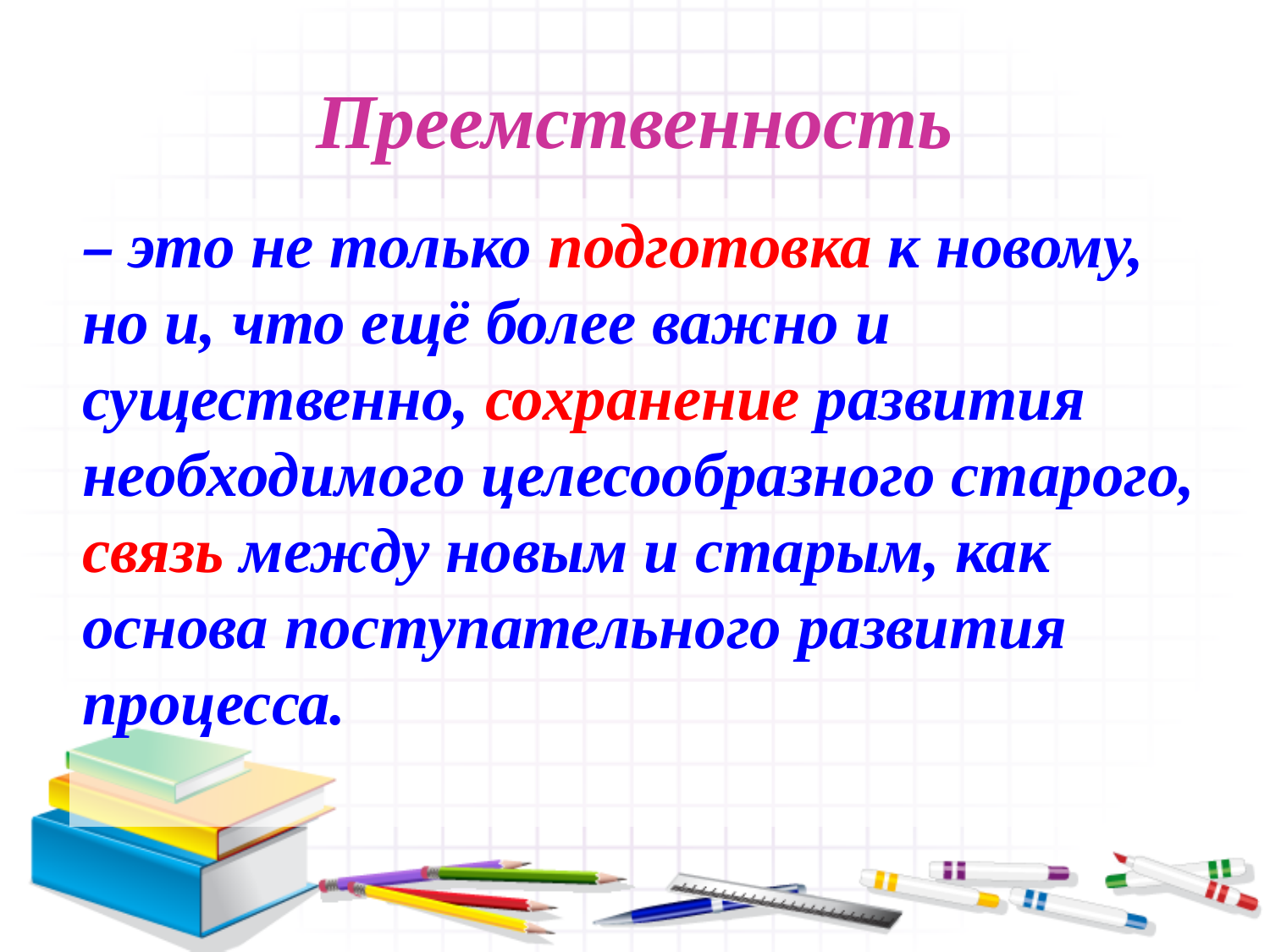

# Преемственность
– это не только подготовка к новому, но и, что ещё более важно и существенно, сохранение развития необходимого целесообразного старого, связь между новым и старым, как основа поступательного развития процесса.